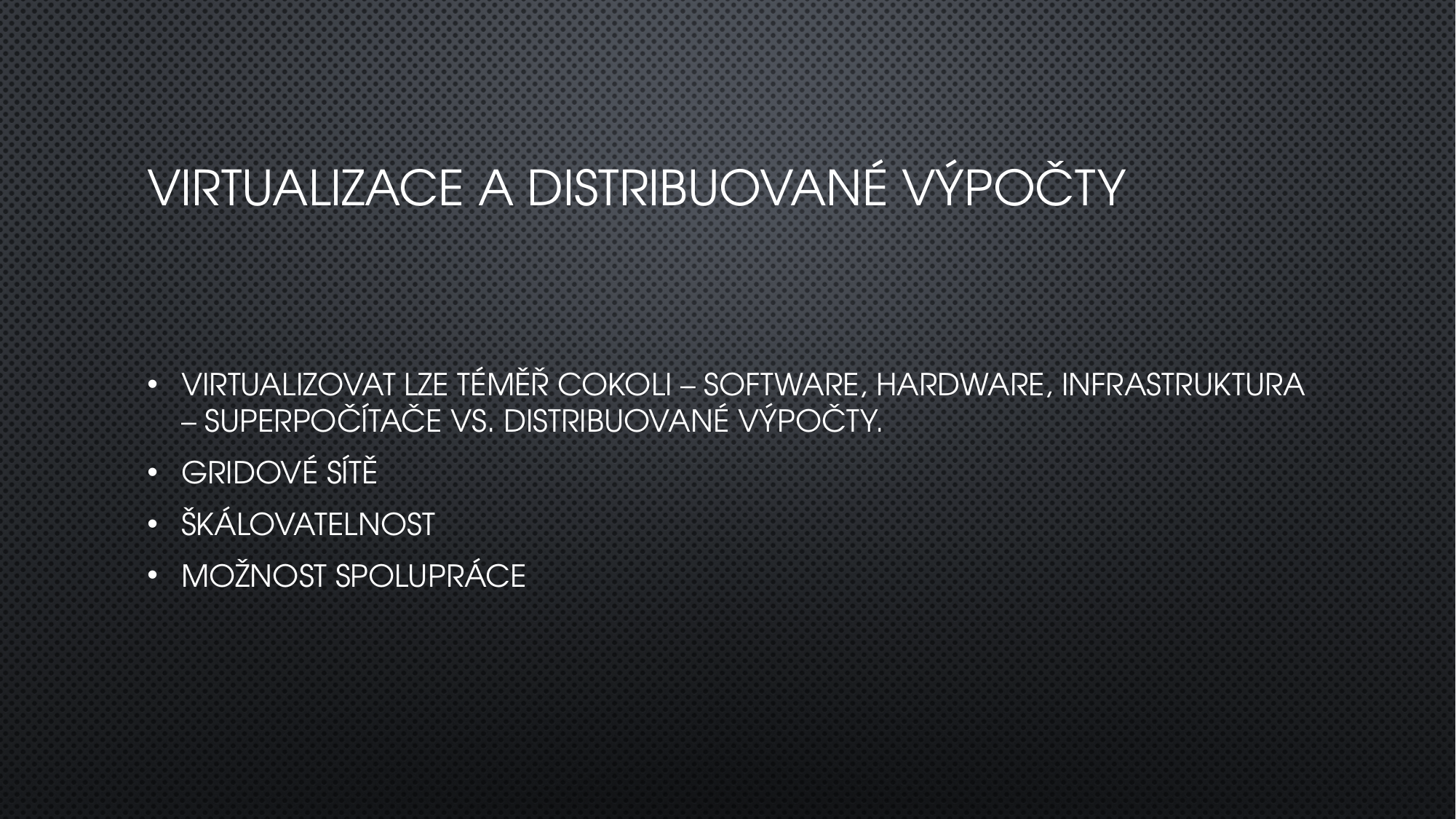

# Virtualizace a distribuované výpočty
Virtualizovat lze téměř cokoli – software, hardware, infrastruktura – superpočítače vs. Distribuované výpočty.
Gridové sítě
Škálovatelnost
Možnost spolupráce